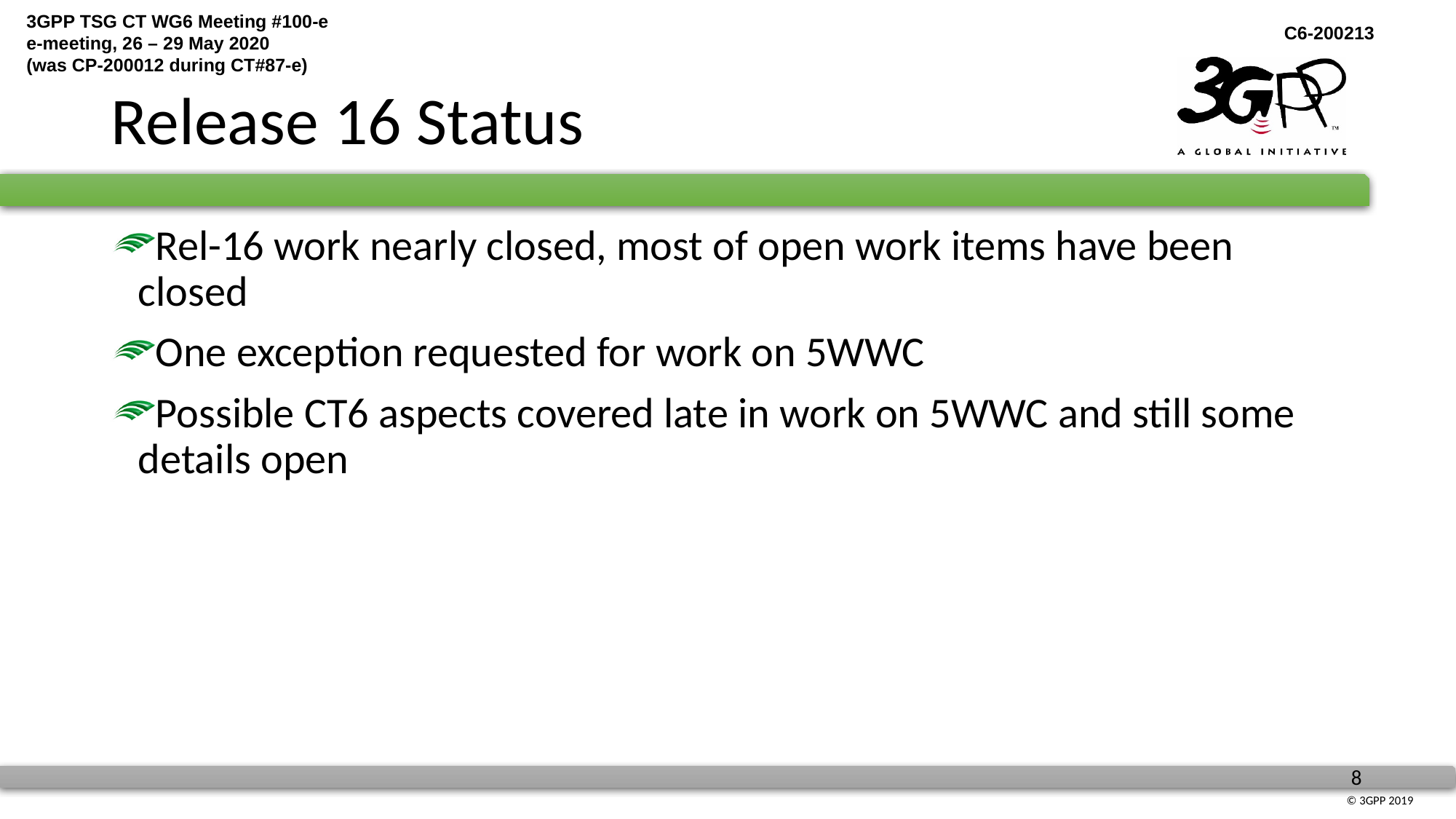

# Release 16 Status
Rel-16 work nearly closed, most of open work items have been closed
One exception requested for work on 5WWC
Possible CT6 aspects covered late in work on 5WWC and still some details open